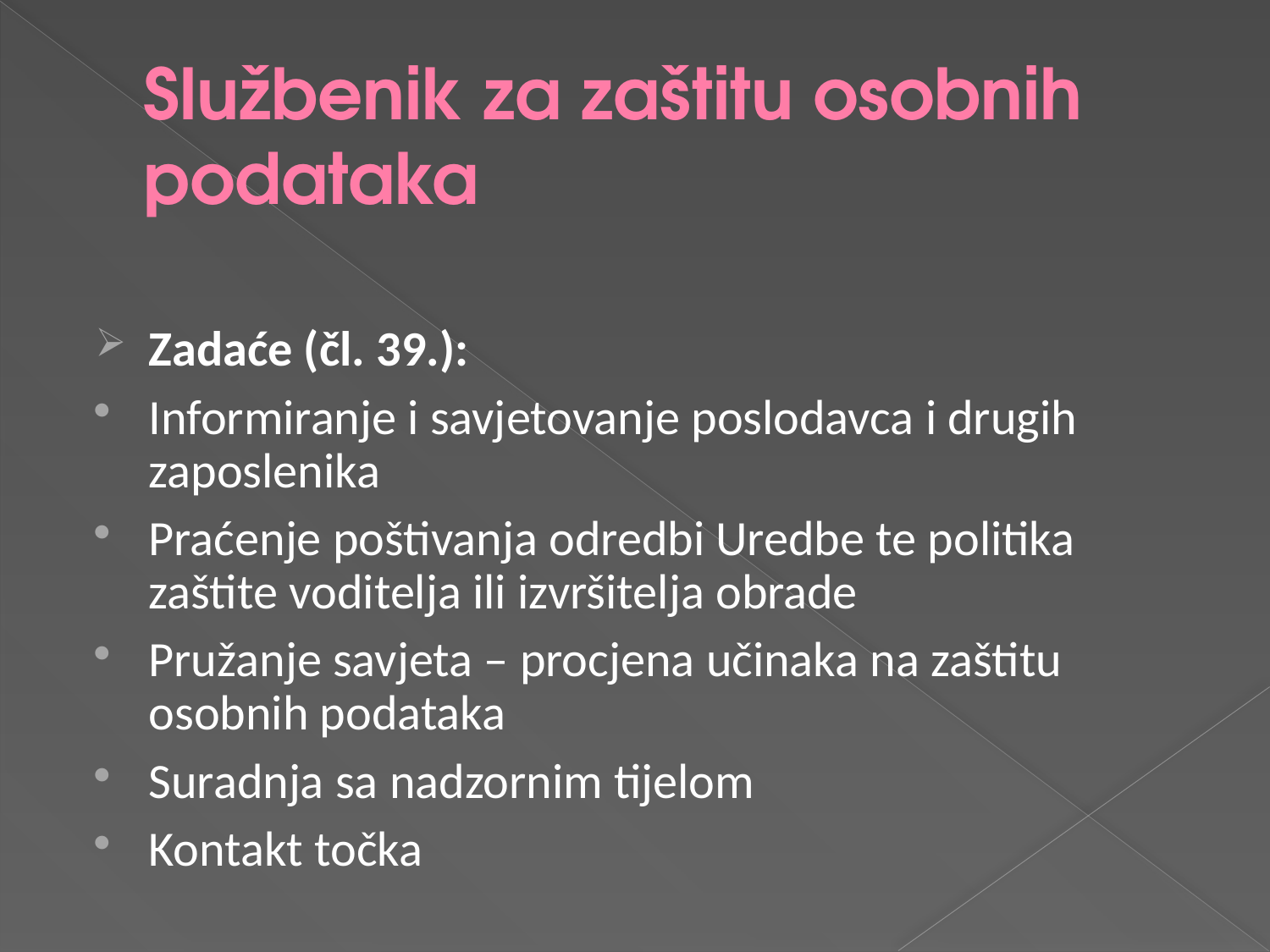

# Službenik za zaštitu osobnih podataka

Zadaće (čl. 39.):
Informiranje i savjetovanje poslodavca i drugih zaposlenika
Praćenje poštivanja odredbi Uredbe te politika zaštite voditelja ili izvršitelja obrade
Pružanje savjeta – procjena učinaka na zaštitu osobnih podataka
Suradnja sa nadzornim tijelom
Kontakt točka